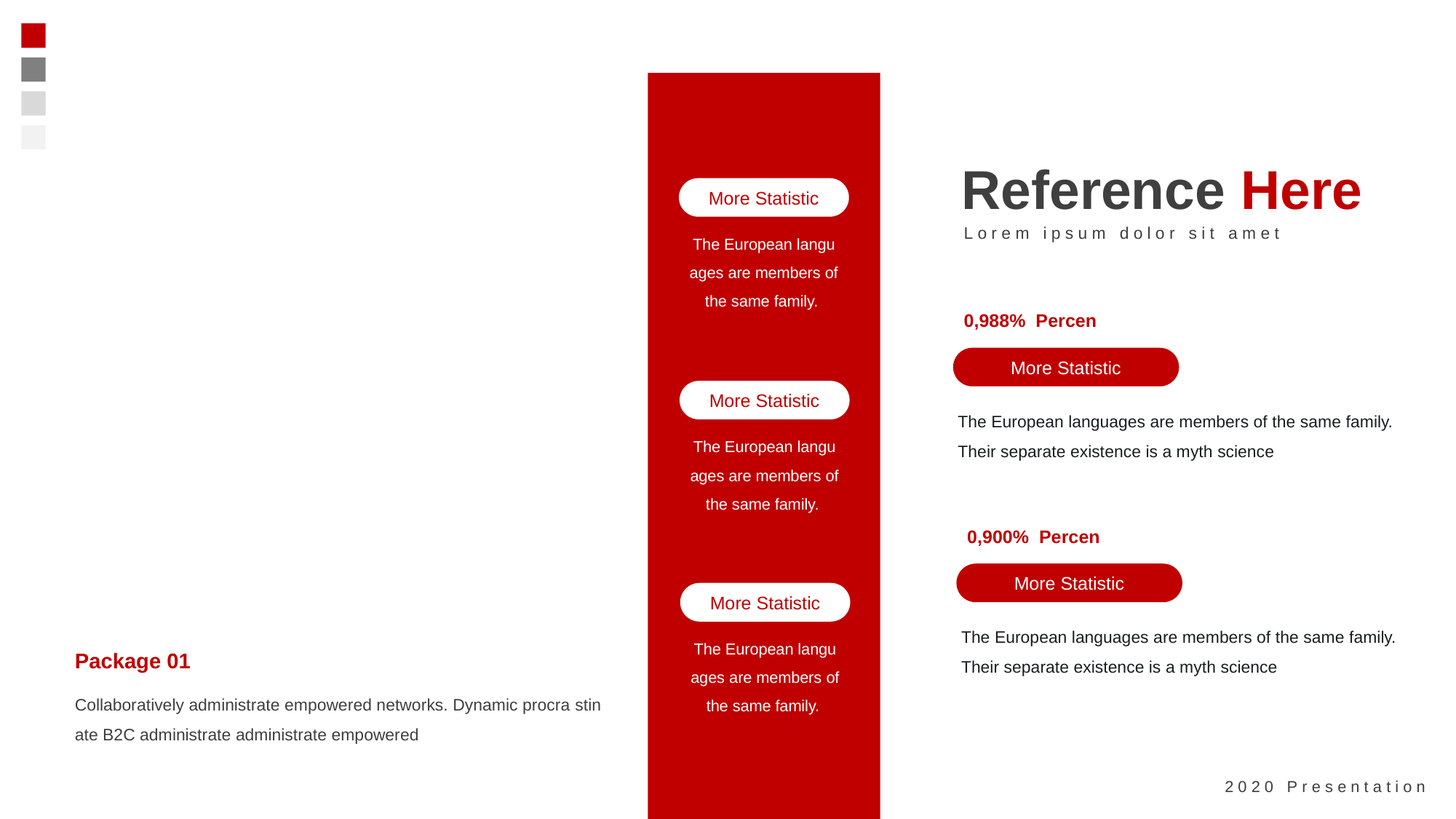

Reference Here
More Statistic
Lorem ipsum dolor sit amet
The European langu ages are members of the same family.
0,988%  Percen
More Statistic
More Statistic
The European languages are members of the same family. Their separate existence is a myth science
The European langu ages are members of the same family.
0,900%  Percen
More Statistic
More Statistic
The European languages are members of the same family. Their separate existence is a myth science
The European langu ages are members of the same family.
Package 01
Collaboratively administrate empowered networks. Dynamic procra stin ate B2C administrate administrate empowered
2020 Presentation